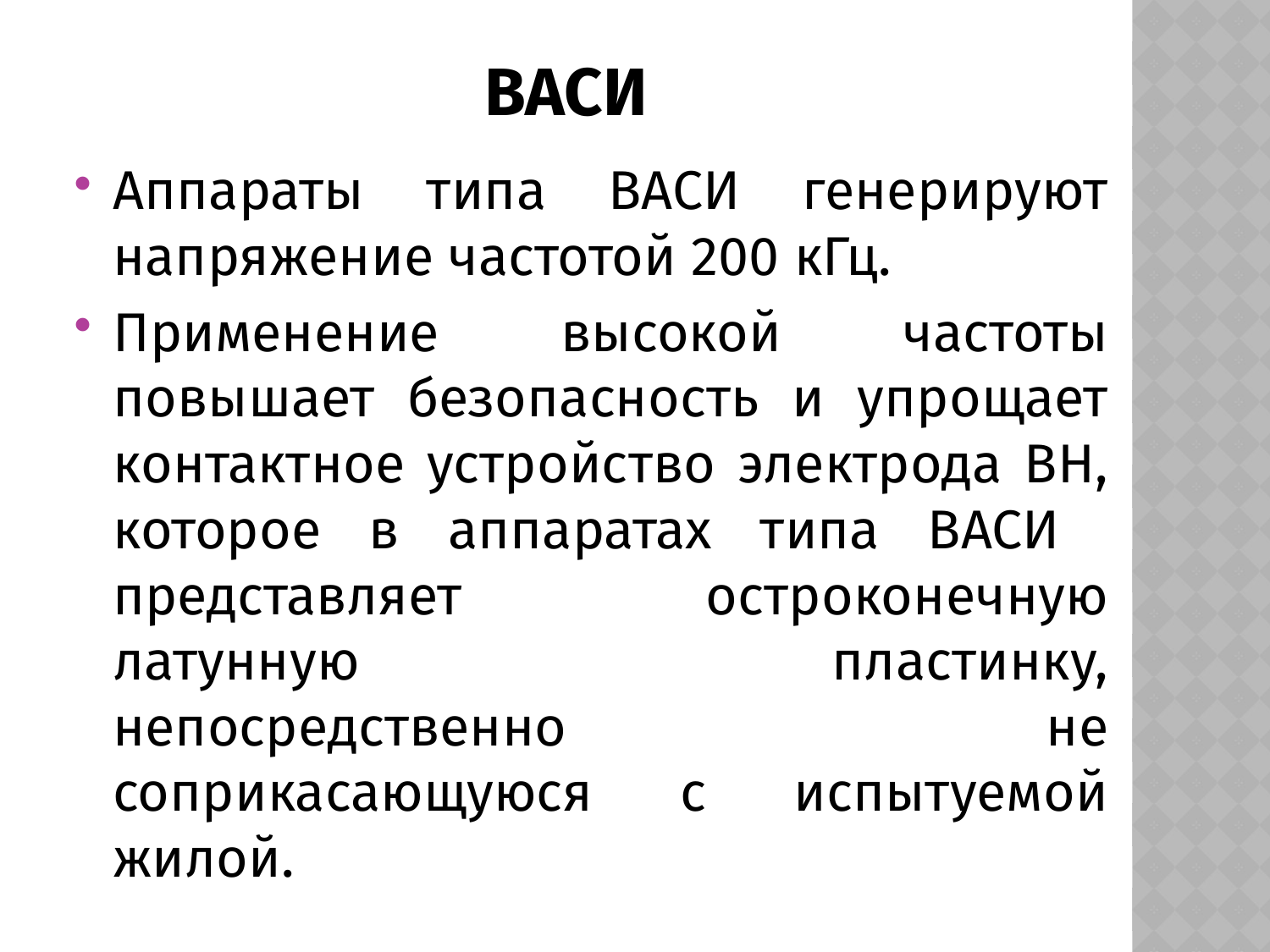

# васи
Аппараты типа ВАСИ генерируют напряжение частотой 200 кГц.
Применение высокой частоты повышает безопасность и упрощает контактное устройство электрода ВН, которое в аппаратах типа ВАСИ  представляет остроконечную латунную  пластинку, непосредственно не соприкасающуюся с испытуемой жилой.